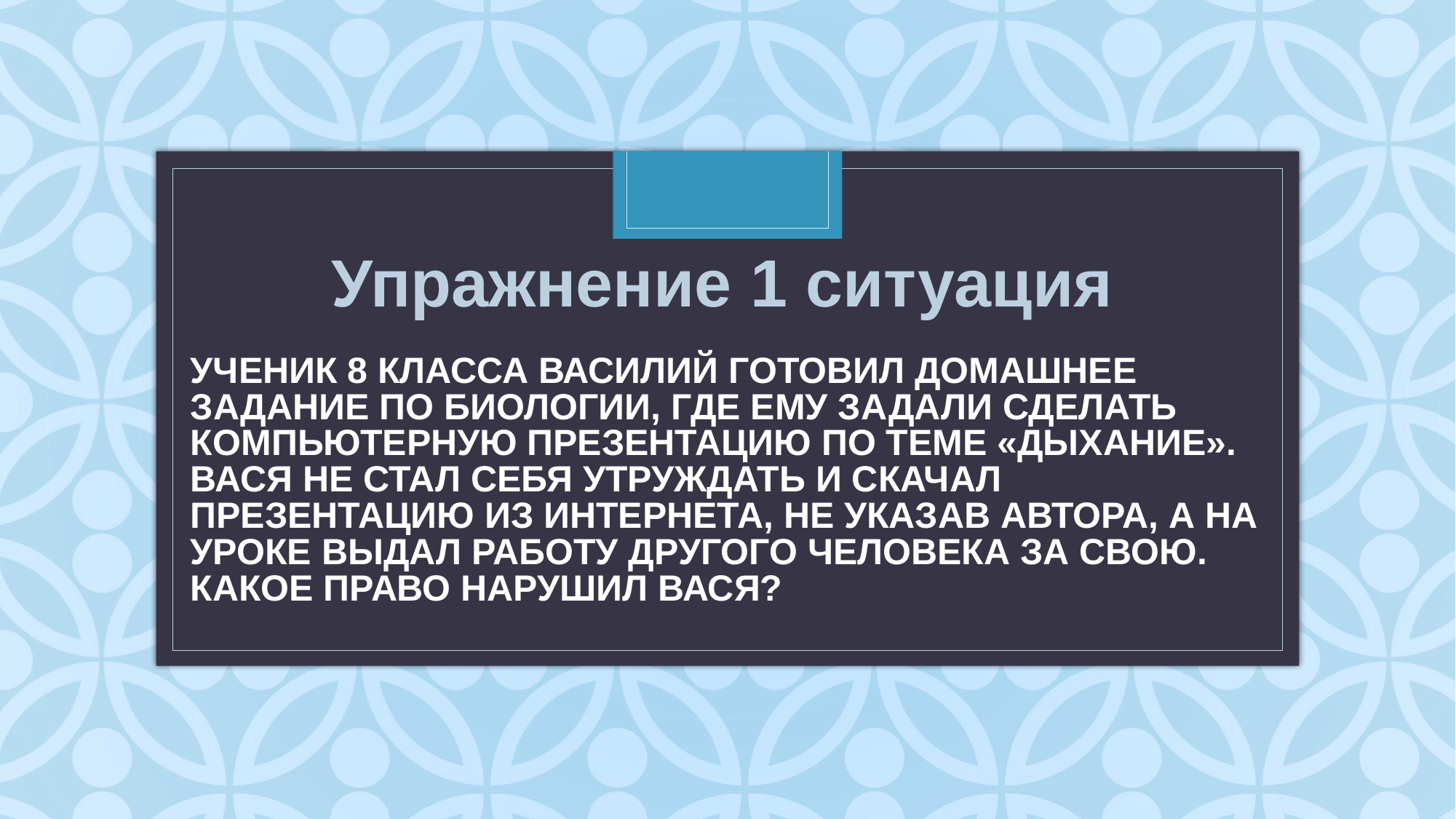

Упражнение 1 ситуация
# Ученик 8 класса Василий готовил домашнее задание по биологии, где ему задали сделать компьютерную презентацию по теме «Дыхание». Вася не стал себя утруждать и скачал презентацию из интернета, не указав автора, а на уроке выдал работу другого человека за свою. Какое право нарушил Вася?